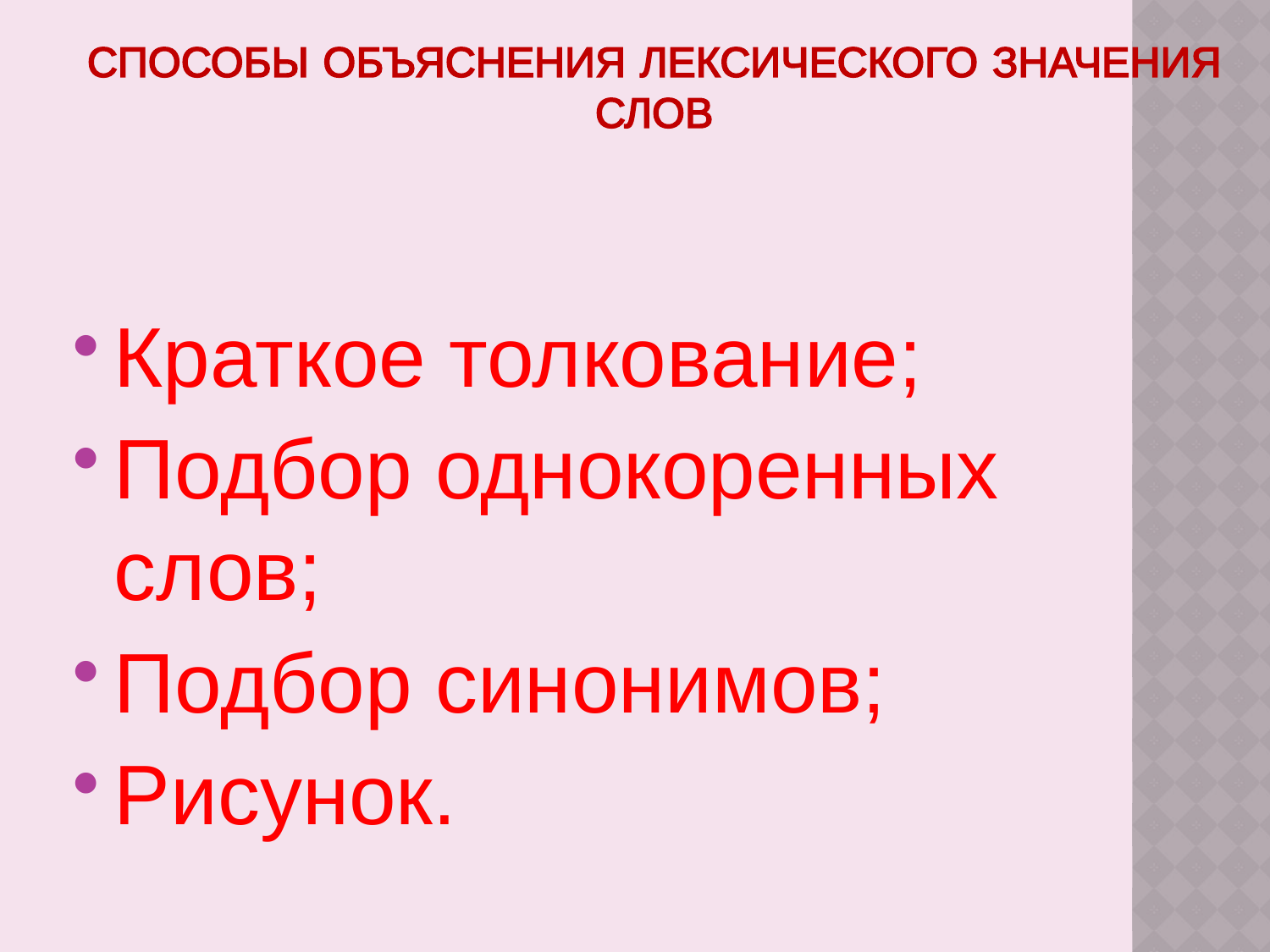

# Способы объяснения лексического значения слов

Краткое толкование;
Подбор однокоренных слов;
Подбор синонимов;
Рисунок.